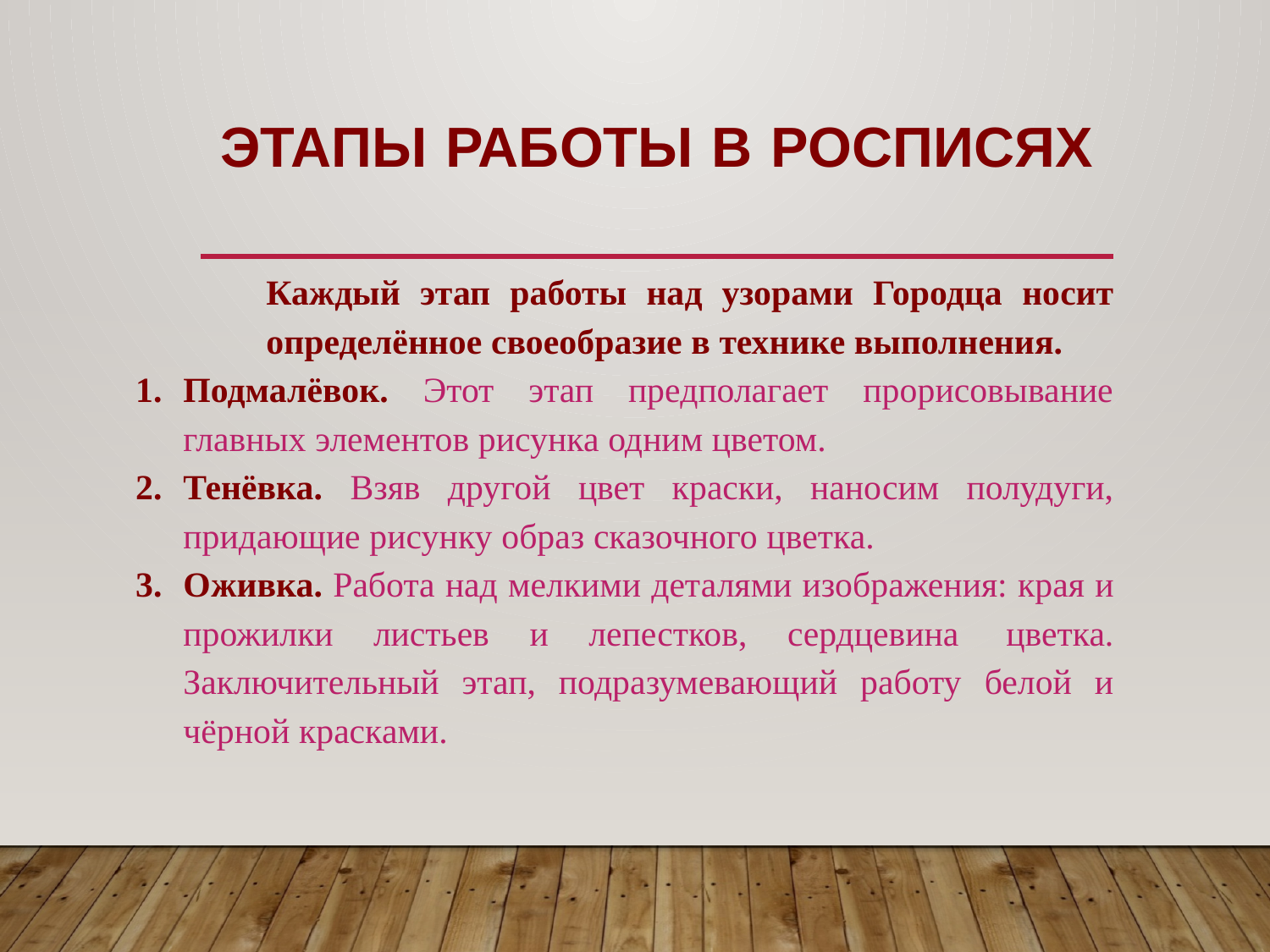

# Этапы работы в росписях
Каждый этап работы над узорами Городца носит определённое своеобразие в технике выполнения.
Подмалёвок. Этот этап предполагает прорисовывание главных элементов рисунка одним цветом.
Тенёвка. Взяв другой цвет краски, наносим полудуги, придающие рисунку образ сказочного цветка.
Оживка. Работа над мелкими деталями изображения: края и прожилки листьев и лепестков, сердцевина цветка. Заключительный этап, подразумевающий работу белой и чёрной красками.